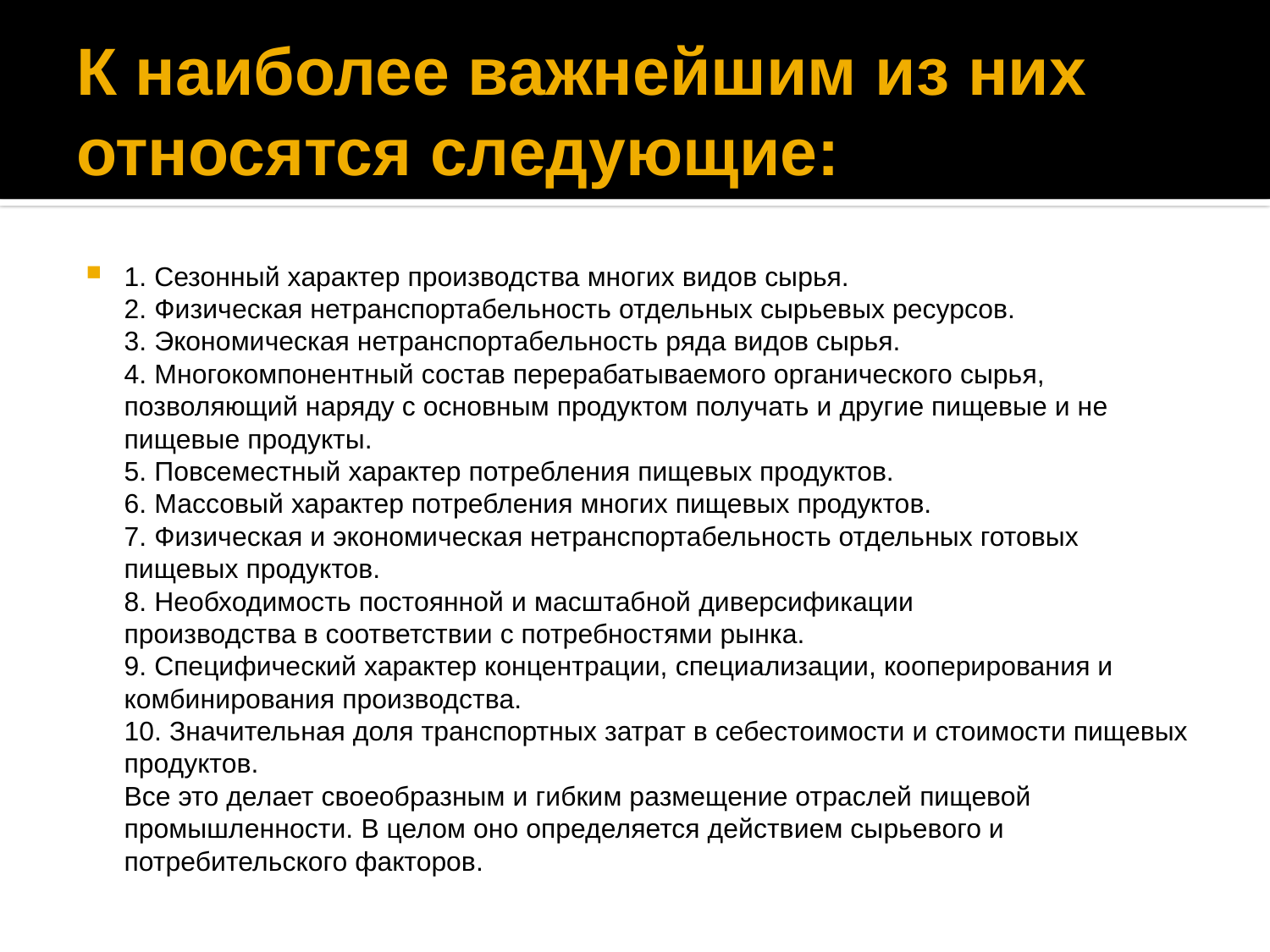

# К наиболее важнейшим из них относятся следующие:
1. Сезонный характер производства многих видов сырья. 
2. Физическая нетранспортабельность отдельных сырьевых ресурсов. 
3. Экономическая нетранспортабельность ряда видов сырья. 
4. Многокомпонентный состав перерабатываемого органического сырья, позволяющий наряду с основным продуктом получать и другие пищевые и не пищевые продукты. 
5. Повсеместный характер потребления пищевых продуктов. 
6. Массовый характер потребления многих пищевых продуктов. 
7. Физическая и экономическая нетранспортабельность отдельных готовых пищевых продуктов. 
8. Необходимость постоянной и масштабной диверсификации 
производства в соответствии с потребностями рынка. 
9. Специфический характер концентрации, специализации, кооперирования и комбинирования производства. 
10. Значительная доля транспортных затрат в себестоимости и стоимости пищевых продуктов. 
Все это делает своеобразным и гибким размещение отраслей пищевой промышленности. В целом оно определяется действием сырьевого и потребительского факторов.